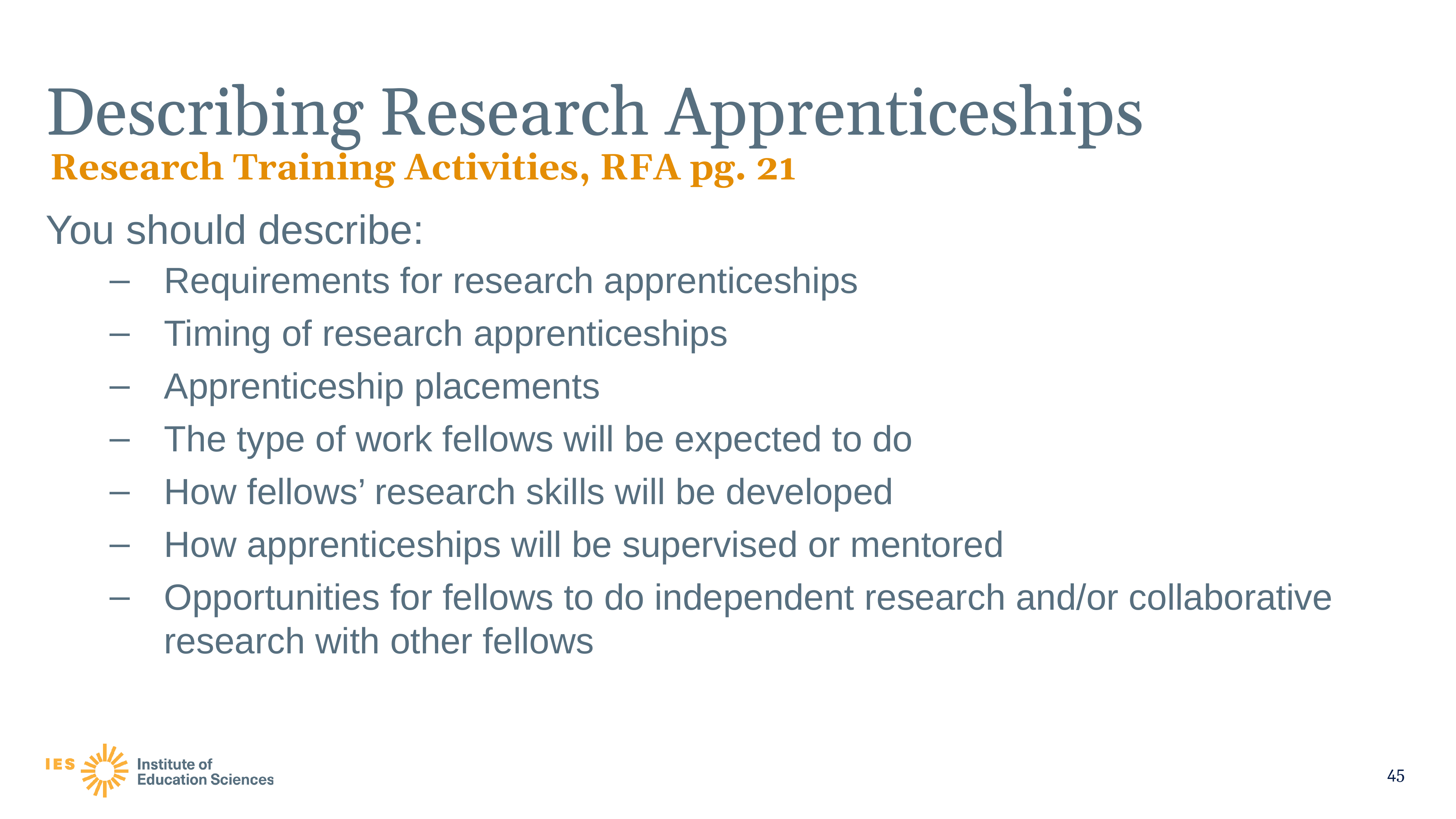

# Describing Research Apprenticeships
Research Training Activities, RFA pg. 21
You should describe:
Requirements for research apprenticeships
Timing of research apprenticeships
Apprenticeship placements
The type of work fellows will be expected to do
How fellows’ research skills will be developed
How apprenticeships will be supervised or mentored
Opportunities for fellows to do independent research and/or collaborative research with other fellows
45